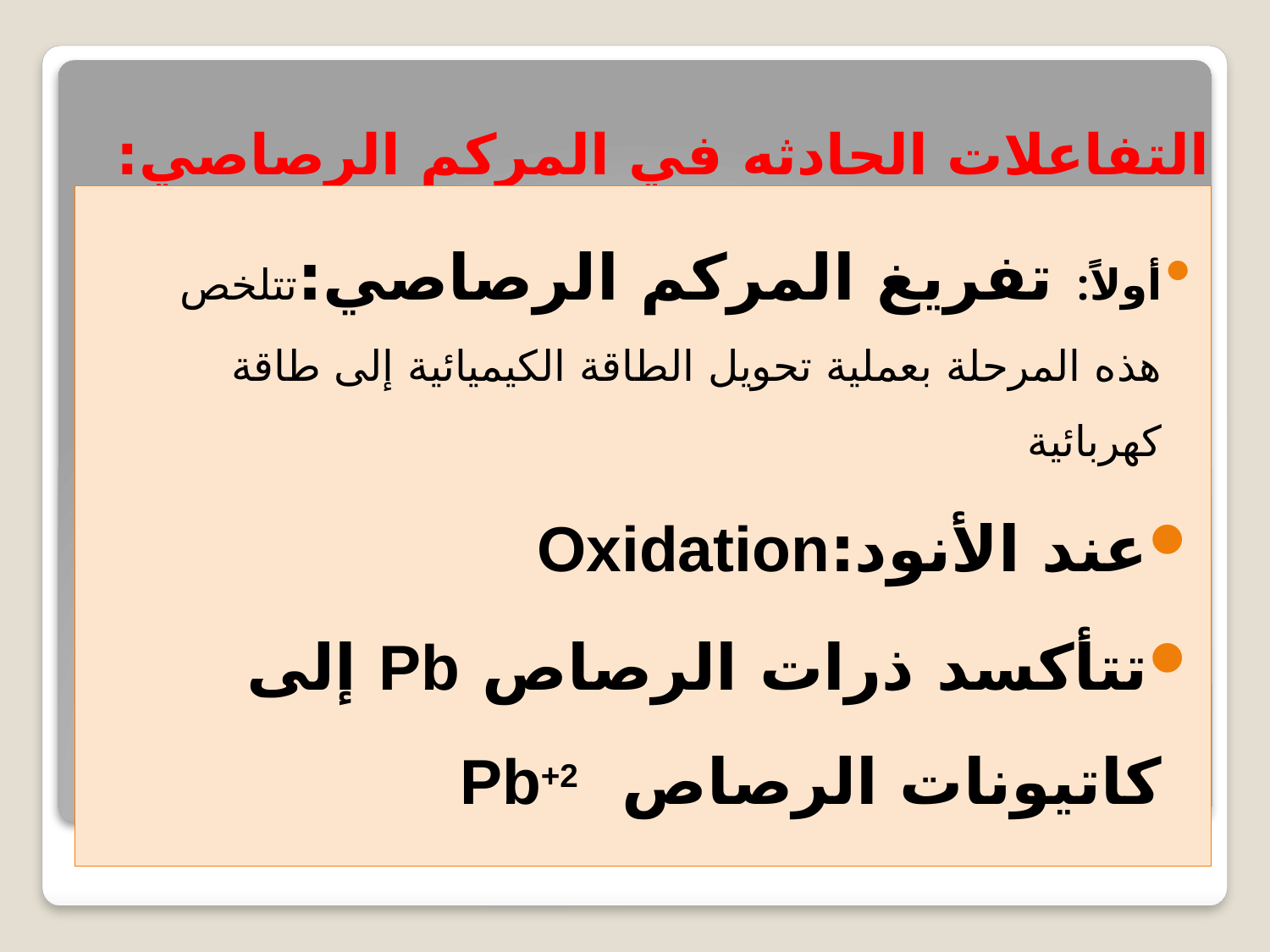

# التفاعلات الحادثه في المركم الرصاصي:
أولاً: تفريغ المركم الرصاصي:تتلخص هذه المرحلة بعملية تحويل الطاقة الكيميائية إلى طاقة كهربائية
عند الأنود:Oxidation
تتأكسد ذرات الرصاص Pb إلى كاتيونات الرصاص  Pb+2

المعادلة ------------------------------------------------